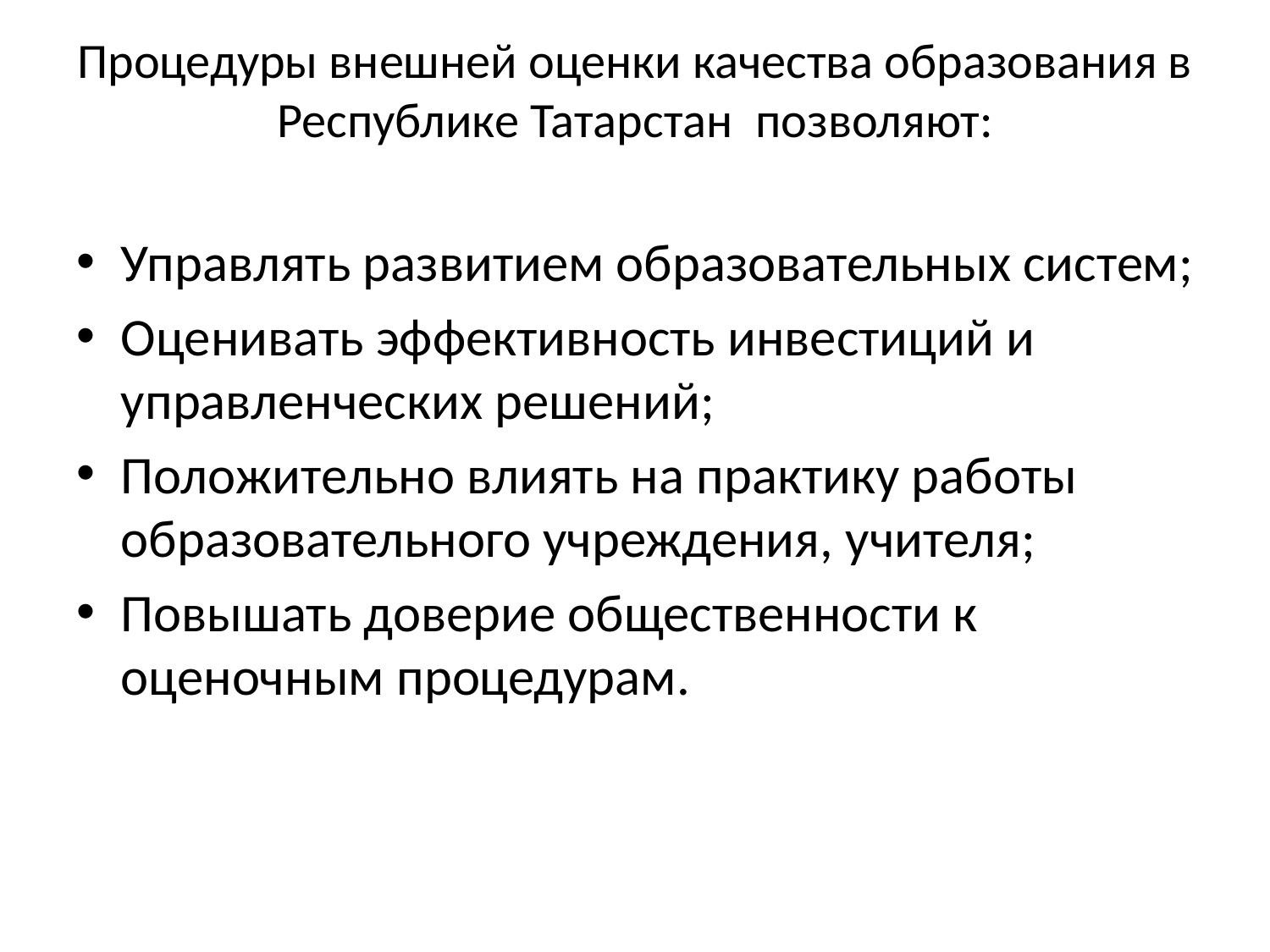

# Процедуры внешней оценки качества образования в Республике Татарстан  позволяют:
Управлять развитием образовательных систем;
Оценивать эффективность инвестиций и управленческих решений;
Положительно влиять на практику работы образовательного учреждения, учителя;
Повышать доверие общественности к оценочным процедурам.